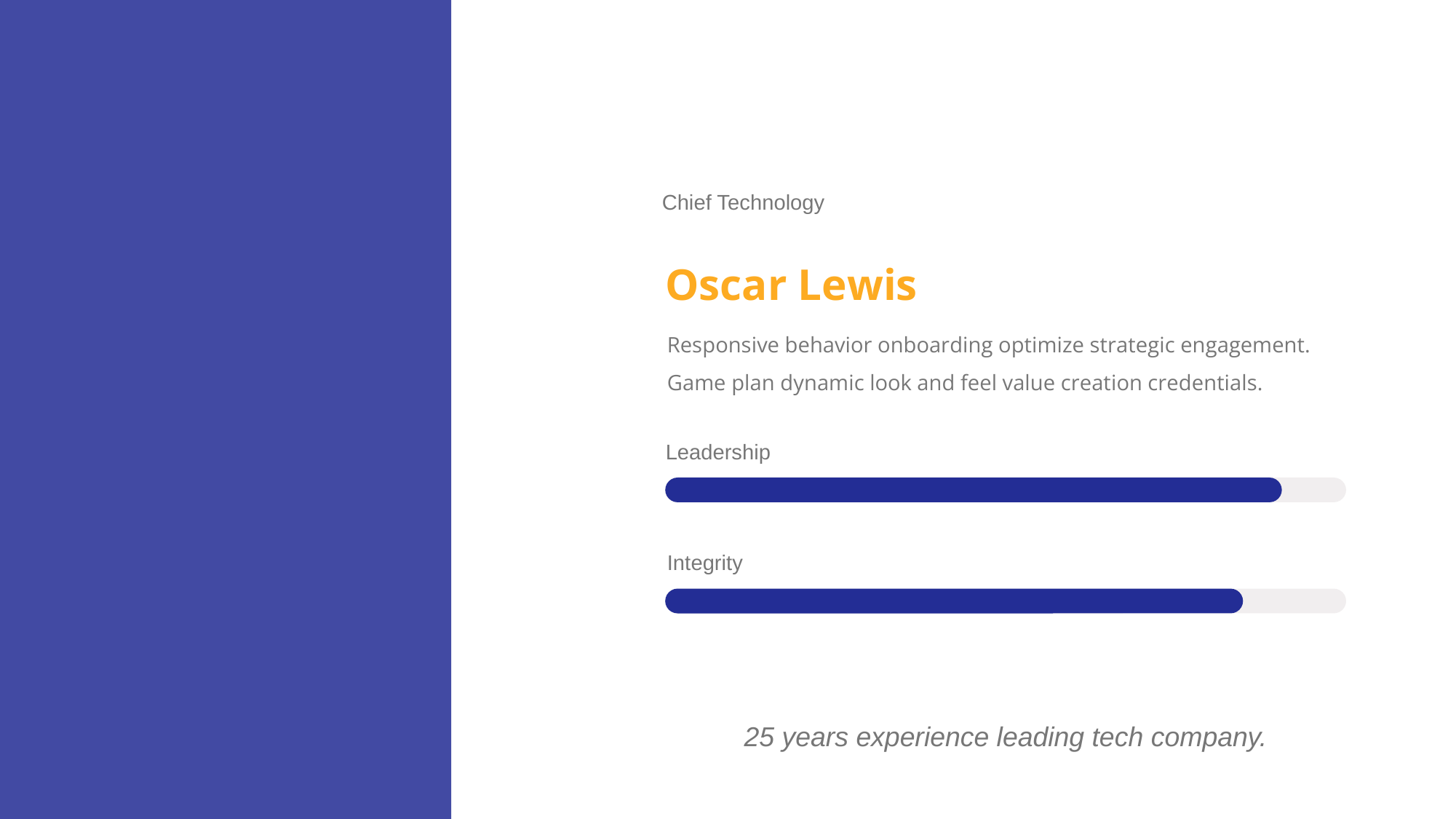

Chief Technology
Oscar Lewis
Responsive behavior onboarding optimize strategic engagement. Game plan dynamic look and feel value creation credentials.
Leadership

Integrity

25 years experience leading tech company.